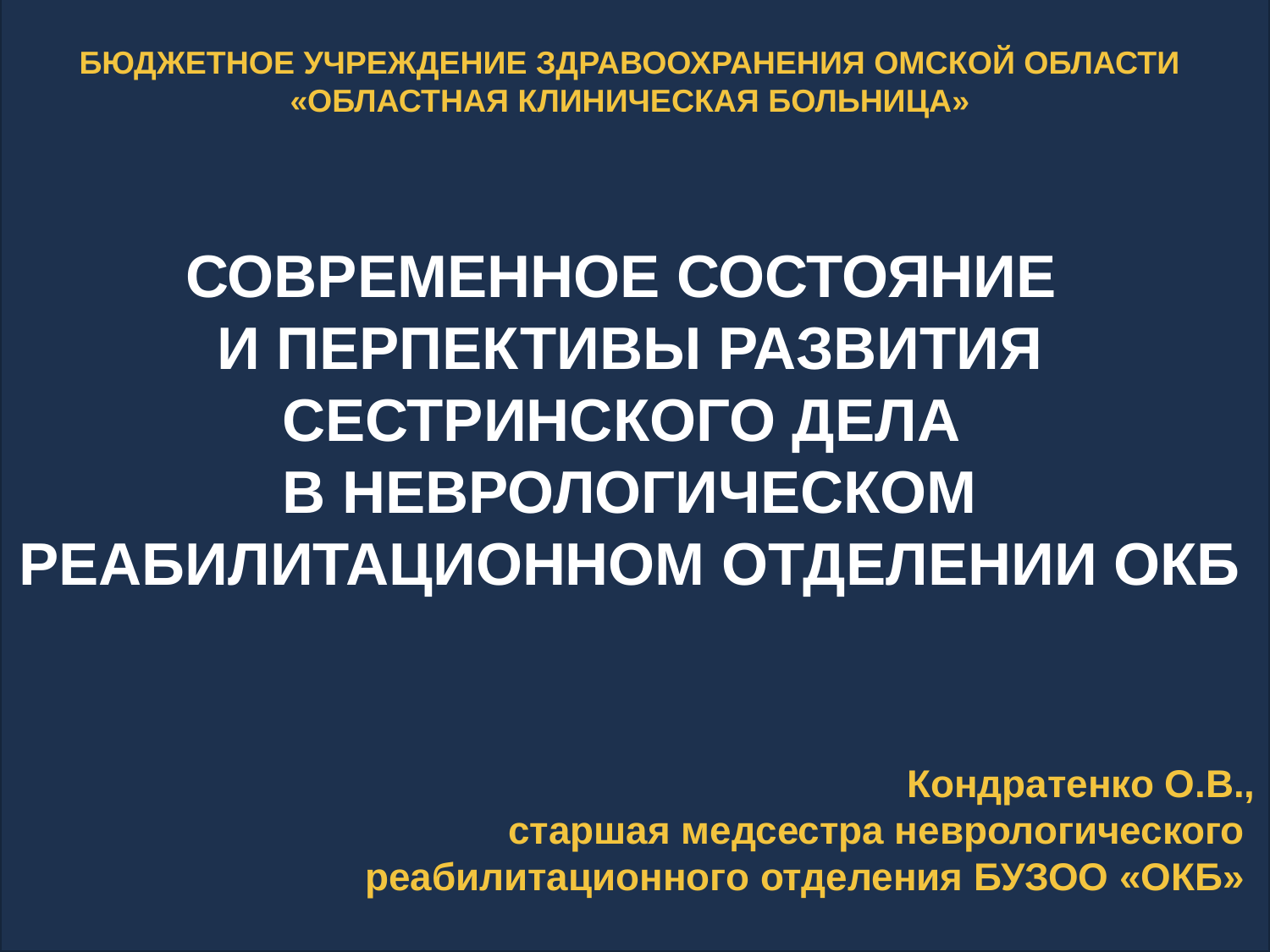

БЮДЖЕТНОЕ УЧРЕЖДЕНИЕ ЗДРАВООХРАНЕНИЯ ОМСКОЙ ОБЛАСТИ
«ОБЛАСТНАЯ КЛИНИЧЕСКАЯ БОЛЬНИЦА»
СОВРЕМЕННОЕ СОСТОЯНИЕ
И ПЕРПЕКТИВЫ РАЗВИТИЯ СЕСТРИНСКОГО ДЕЛА
В НЕВРОЛОГИЧЕСКОМ
РЕАБИЛИТАЦИОННОМ ОТДЕЛЕНИИ ОКБ

Кондратенко О.В.,
старшая медсестра неврологического
реабилитационного отделения БУЗОО «ОКБ»